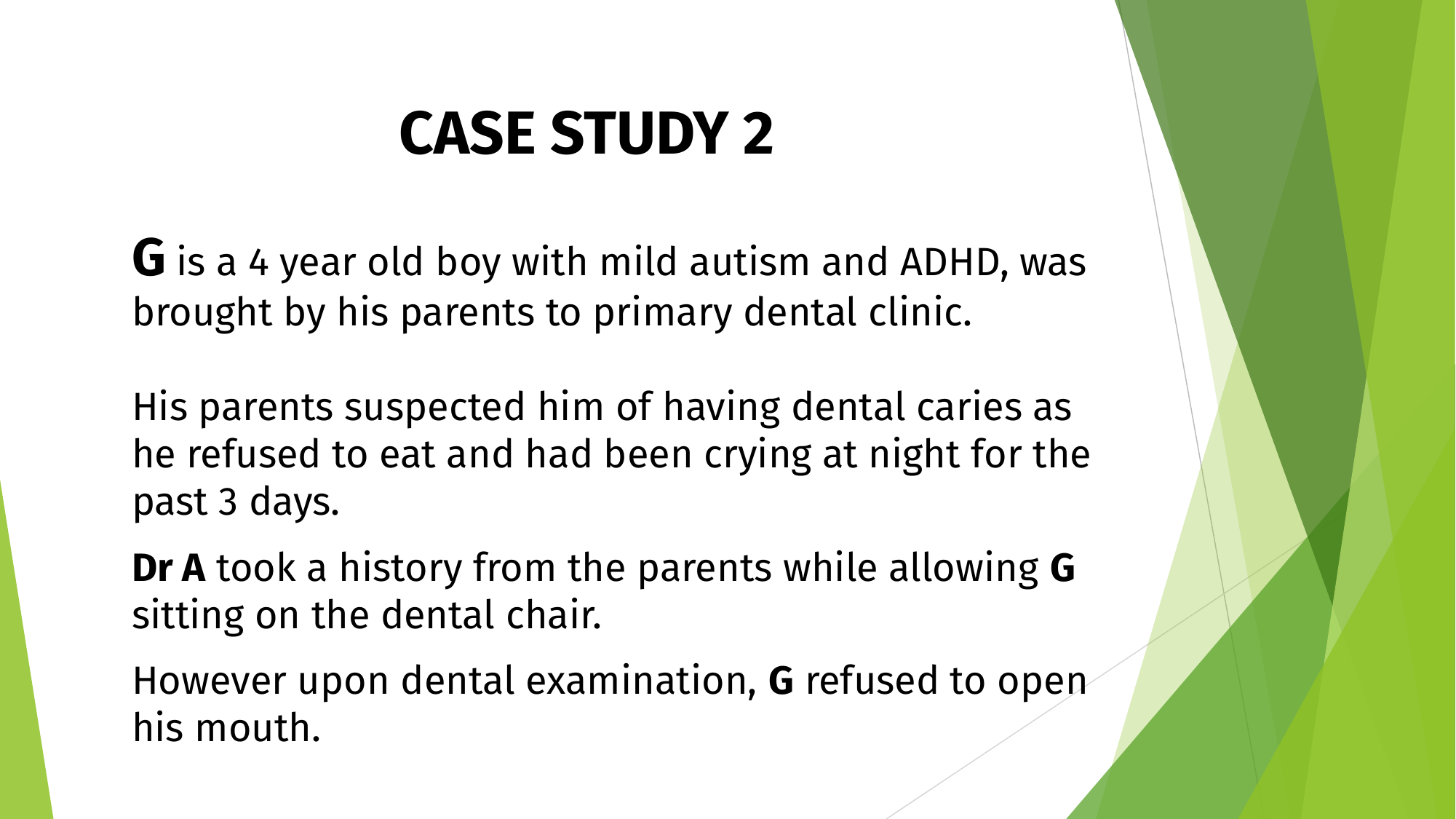

# CASE STUDY 2
G is a 4 year old boy with mild autism and ADHD, was brought by his parents to primary dental clinic.

His parents suspected him of having dental caries as he refused to eat and had been crying at night for the past 3 days.
Dr A took a history from the parents while allowing G sitting on the dental chair.
However upon dental examination, G refused to open his mouth.